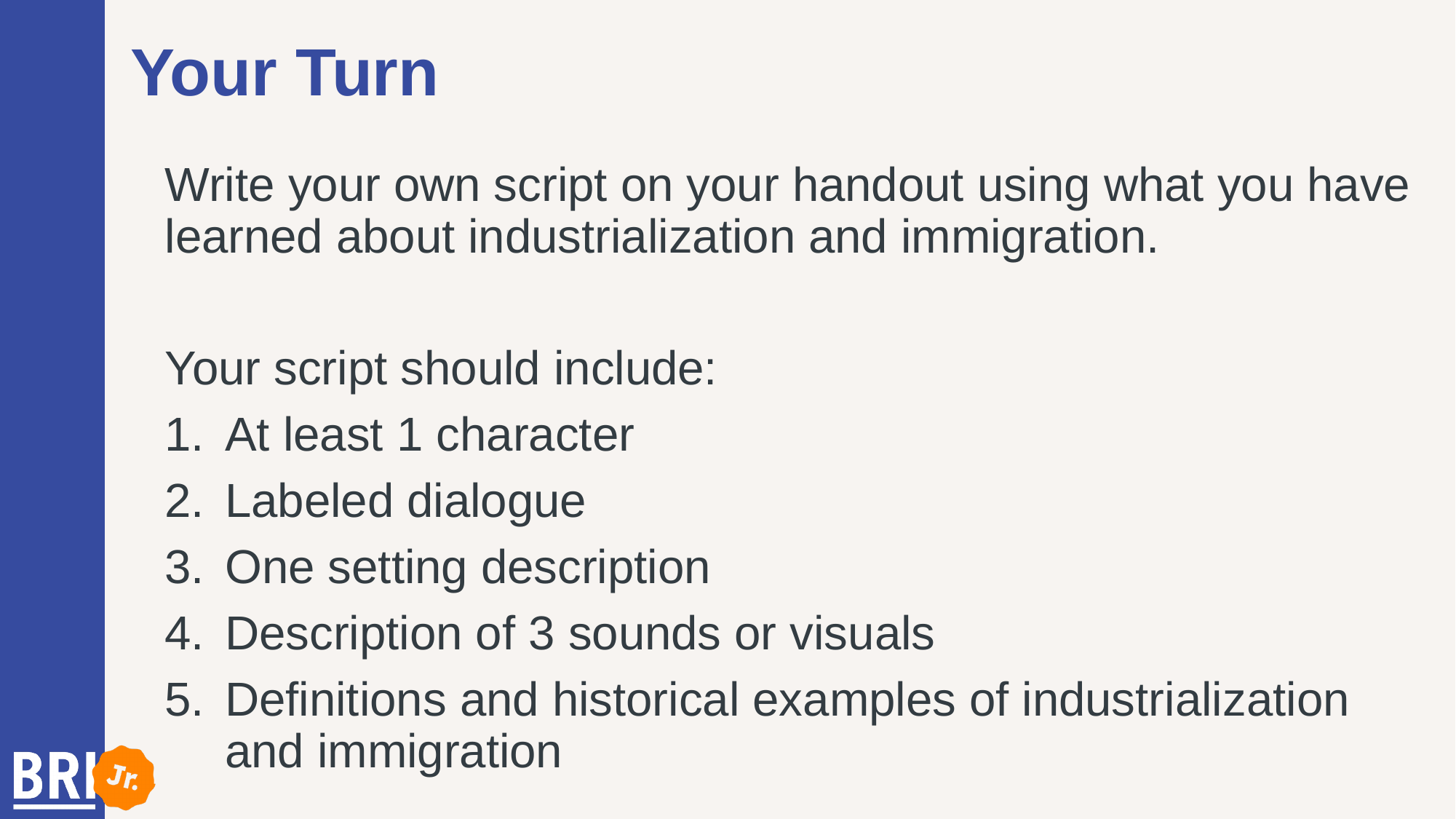

# Your Turn
Write your own script on your handout using what you have learned about industrialization and immigration.

Your script should include:
At least 1 character
Labeled dialogue
One setting description
Description of 3 sounds or visuals
Definitions and historical examples of industrialization and immigration